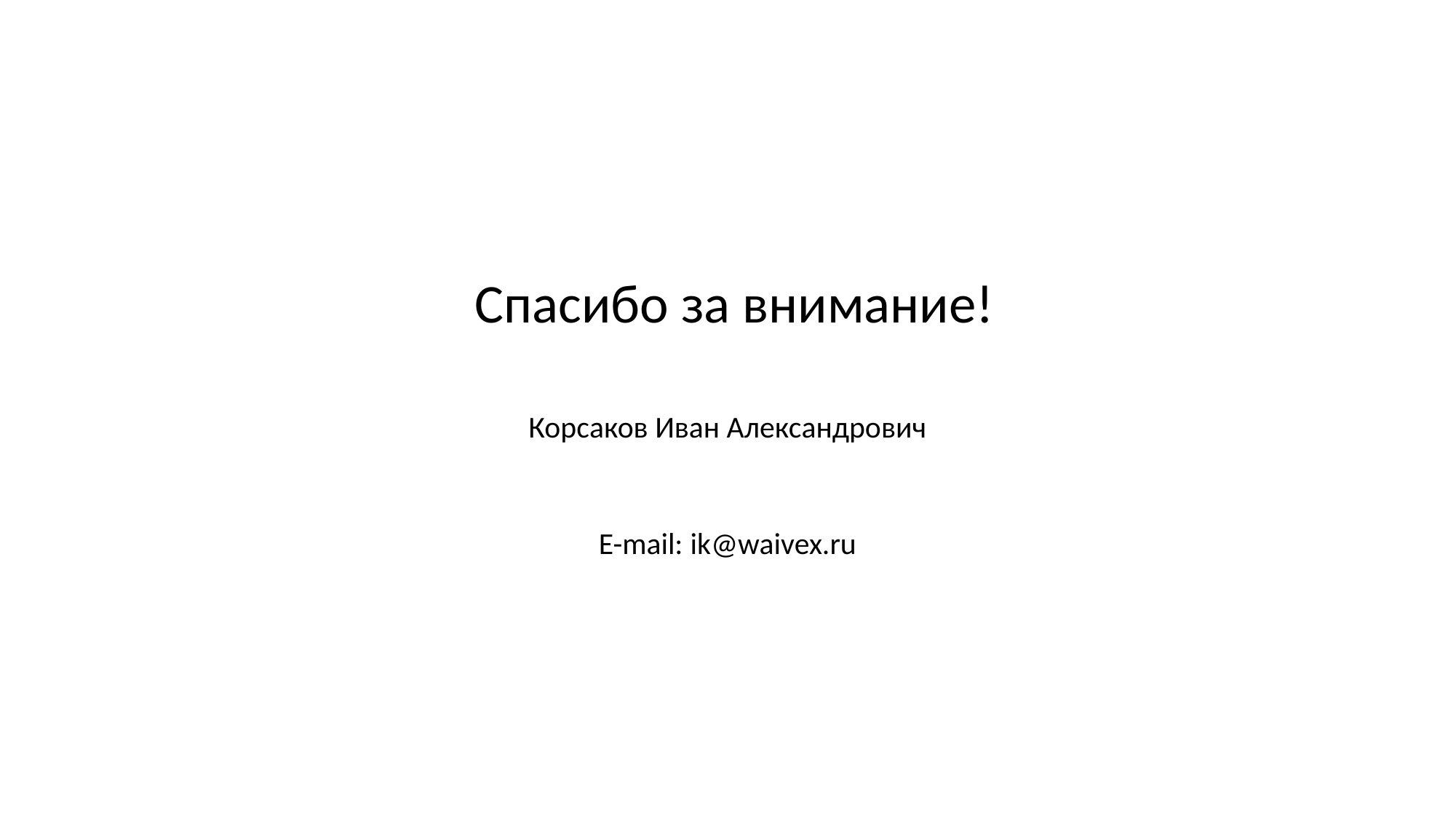

Спасибо за внимание!

Корсаков Иван Александрович

E-mail: ik@waivex.ru